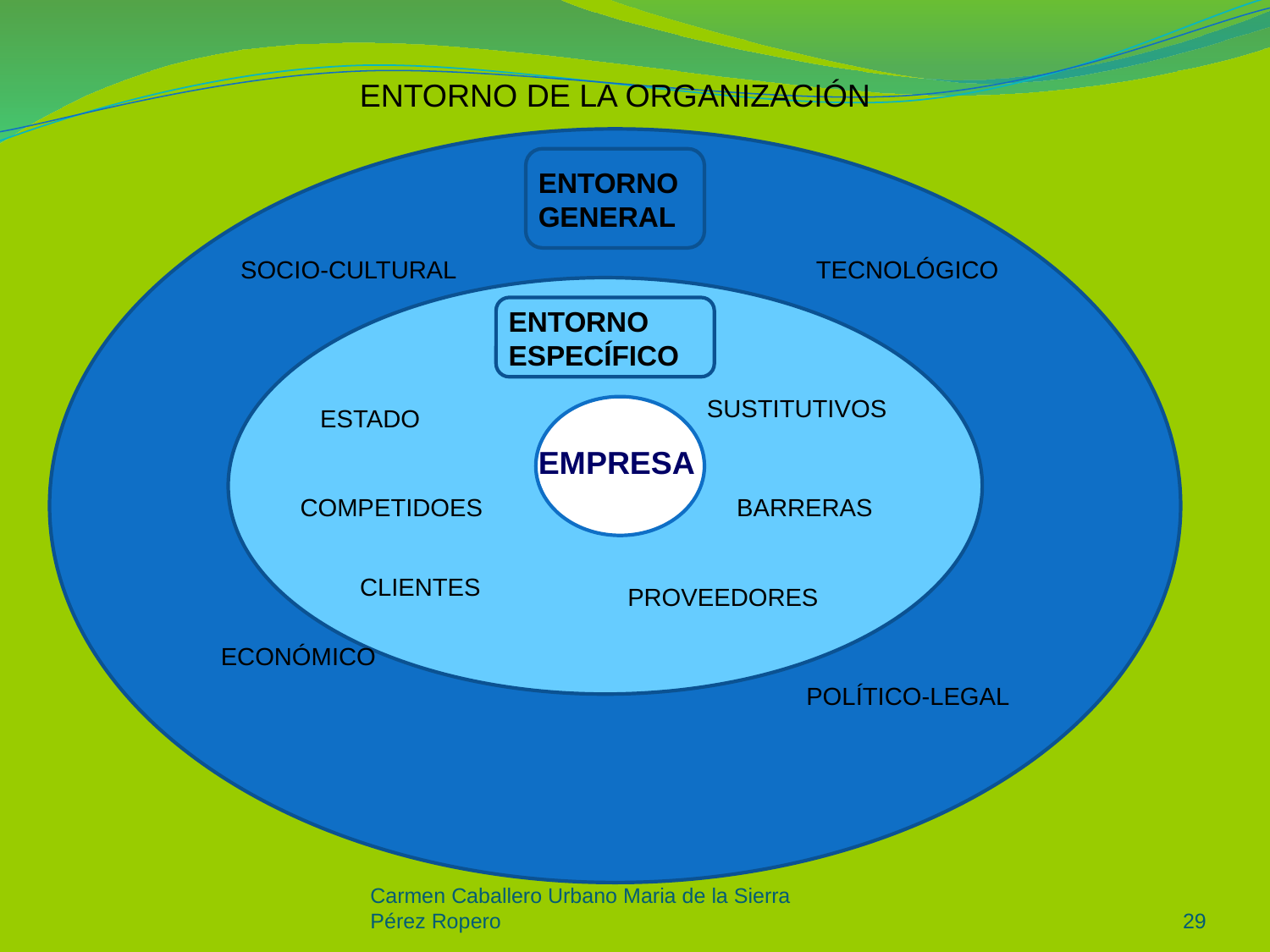

ENTORNO DE LA ORGANIZACIÓN

ENTORNO GENERAL
SOCIO-CULTURAL
TECNOLÓGICO

ENTORNO ESPECÍFICO

SUSTITUTIVOS
ESTADO

EMPRESA
COMPETIDOES
BARRERAS
CLIENTES
PROVEEDORES
ECONÓMICO
POLÍTICO-LEGAL
Carmen Caballero Urbano Maria de la Sierra Pérez Ropero
29